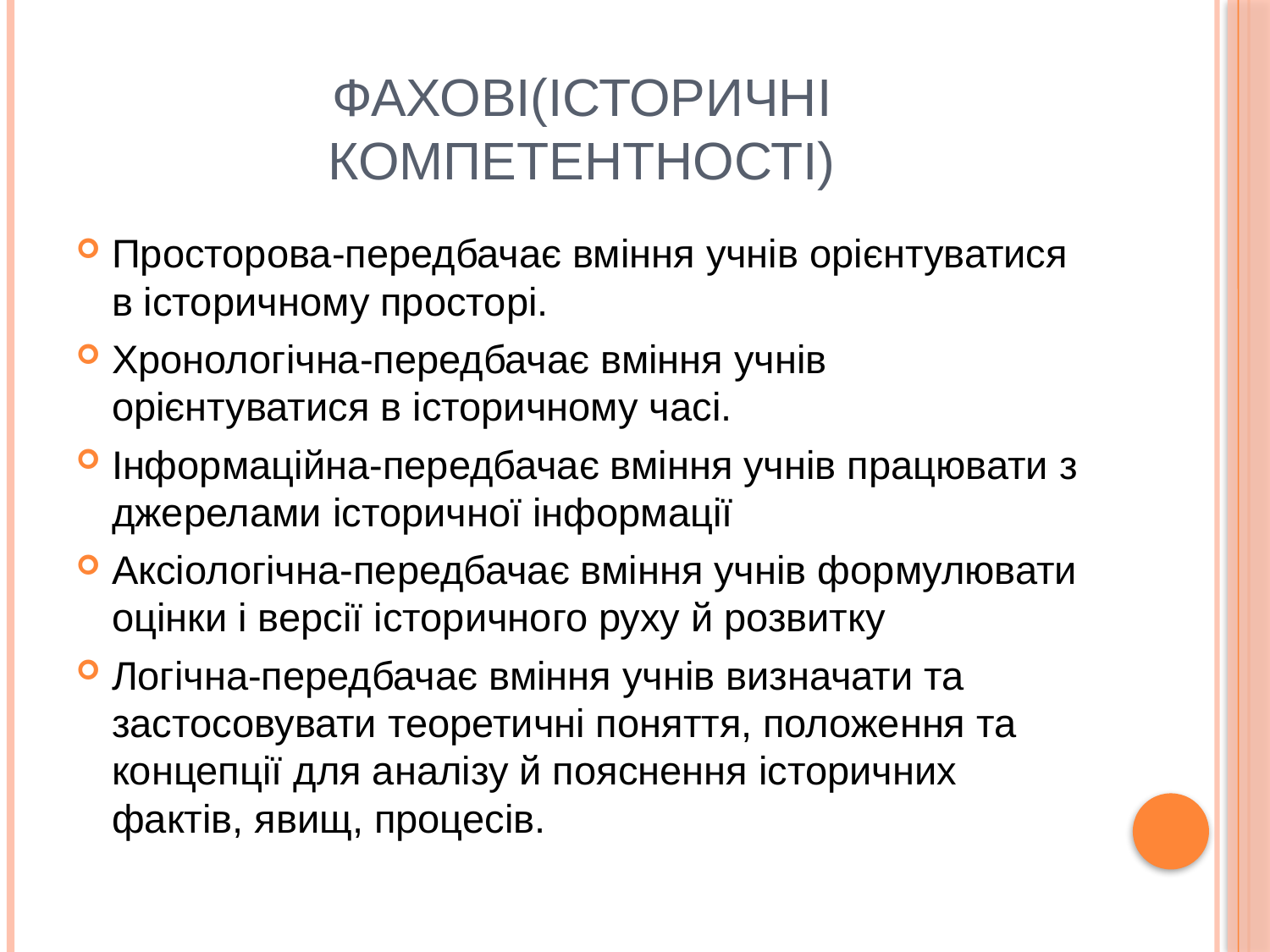

# Фахові(історичні компетентності)
Просторова-передбачає вміння учнів орієнтуватися в історичному просторі.
Хронологічна-передбачає вміння учнів орієнтуватися в історичному часі.
Інформаційна-передбачає вміння учнів працювати з джерелами історичної інформації
Аксіологічна-передбачає вміння учнів формулювати оцінки і версії історичного руху й розвитку
Логічна-передбачає вміння учнів визначати та застосовувати теоретичні поняття, положення та концепції для аналізу й пояснення історичних фактів, явищ, процесів.